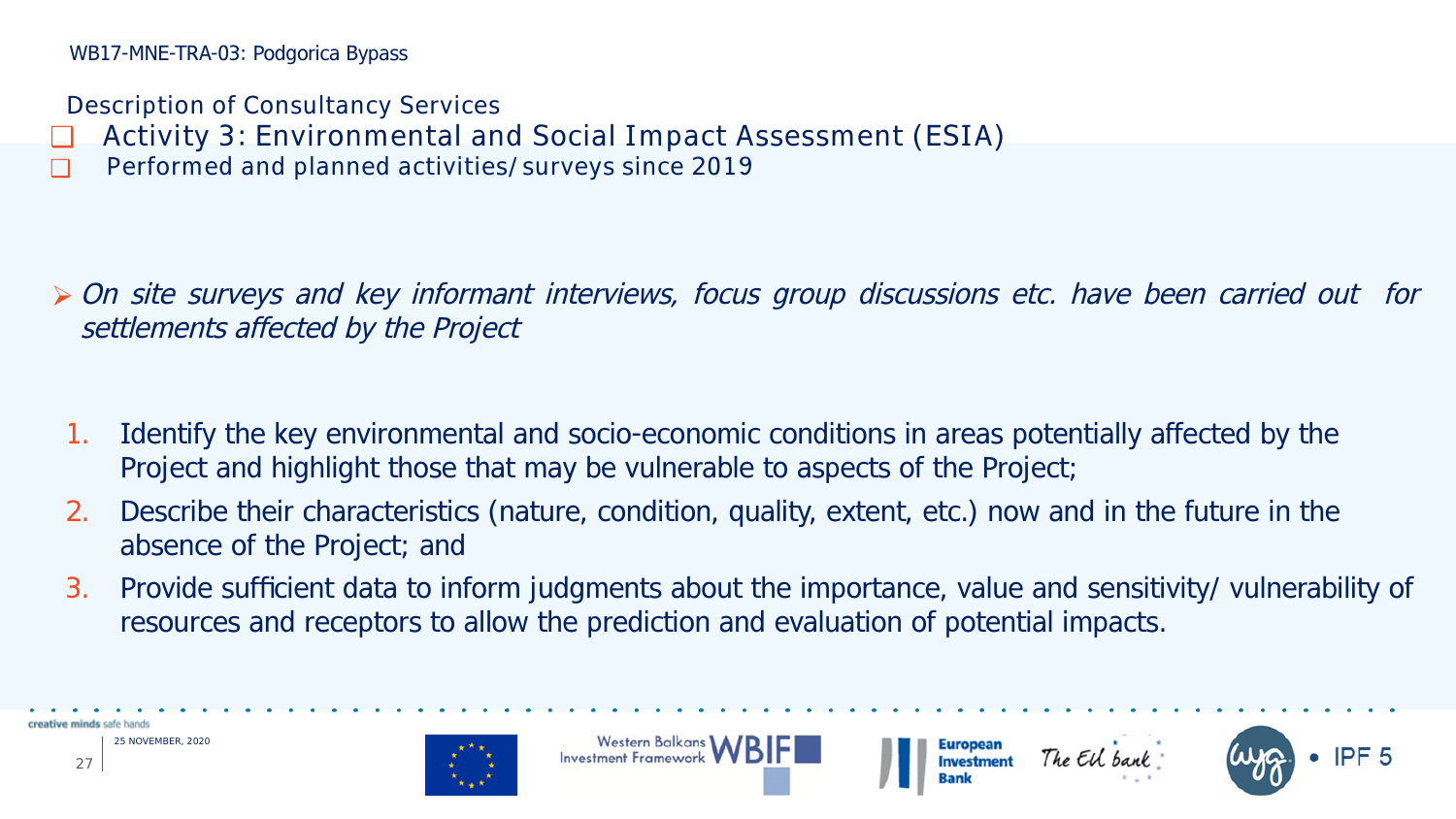

WB17-MNE-TRA-03: Podgorica Bypass
# Description of Consultancy Services
   Activity 3: Environmental and Social Impact Assessment (ESIA)
    Performed and planned activities/surveys since 2019

On site surveys and key informant interviews, focus group discussions etc. have been carried out  for settlements affected by the Project

Identify the key environmental and socio-economic conditions in areas potentially affected by the Project and highlight those that may be vulnerable to aspects of the Project;
Describe their characteristics (nature, condition, quality, extent, etc.) now and in the future in the absence of the Project; and
Provide sufficient data to inform judgments about the importance, value and sensitivity/ vulnerability of resources and receptors to allow the prediction and evaluation of potential impacts.

27
25 NOVEMBER, 2020